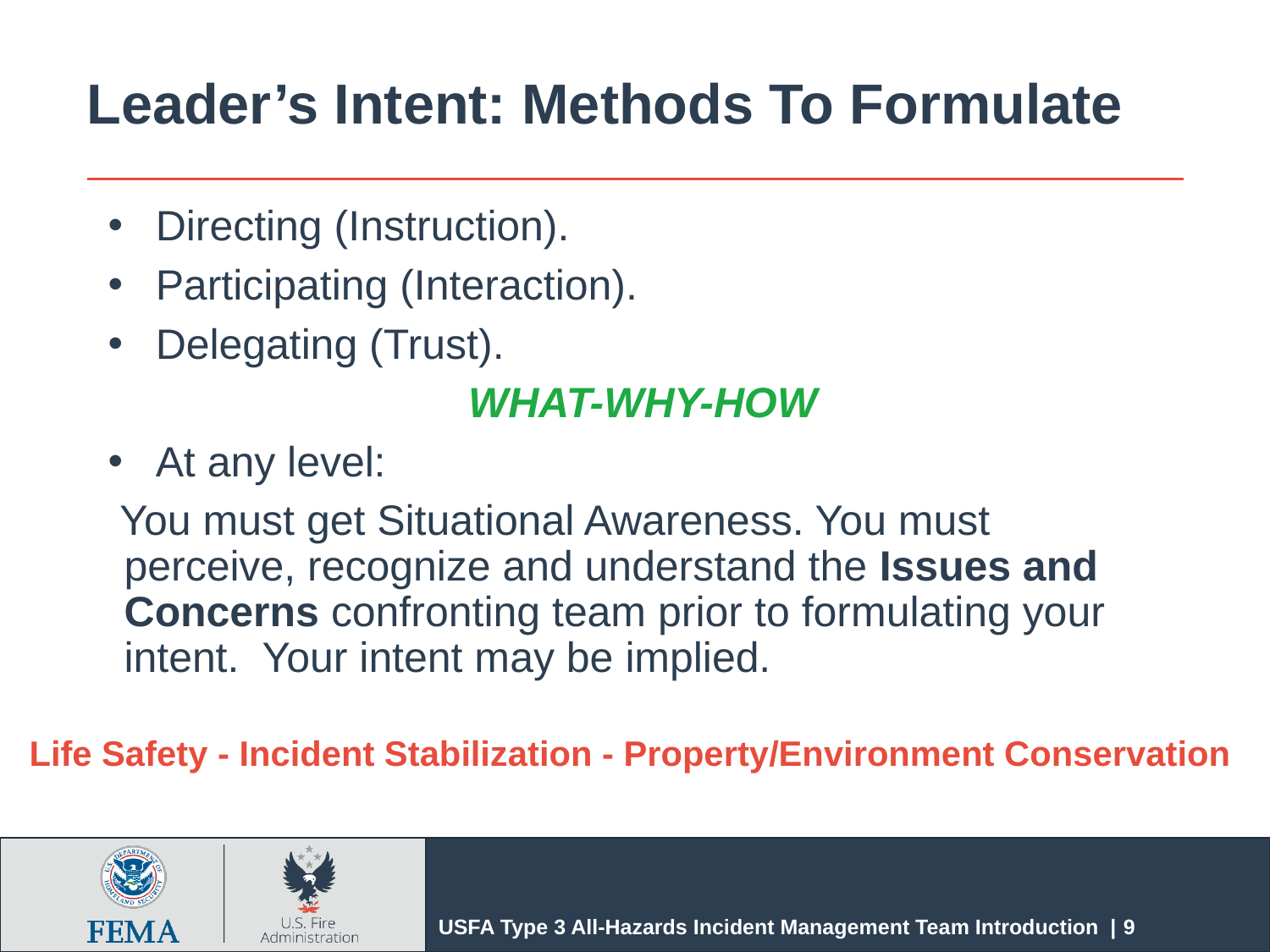

# Leader’s Intent: Methods To Formulate
Directing (Instruction).
Participating (Interaction).
Delegating (Trust).
WHAT-WHY-HOW
At any level:
 You must get Situational Awareness. You must  perceive, recognize and understand the Issues and Concerns confronting team prior to formulating your intent.  Your intent may be implied.
Life Safety - Incident Stabilization - Property/Environment Conservation
USFA Type 3 All-Hazards Incident Management Team Introduction  | 9